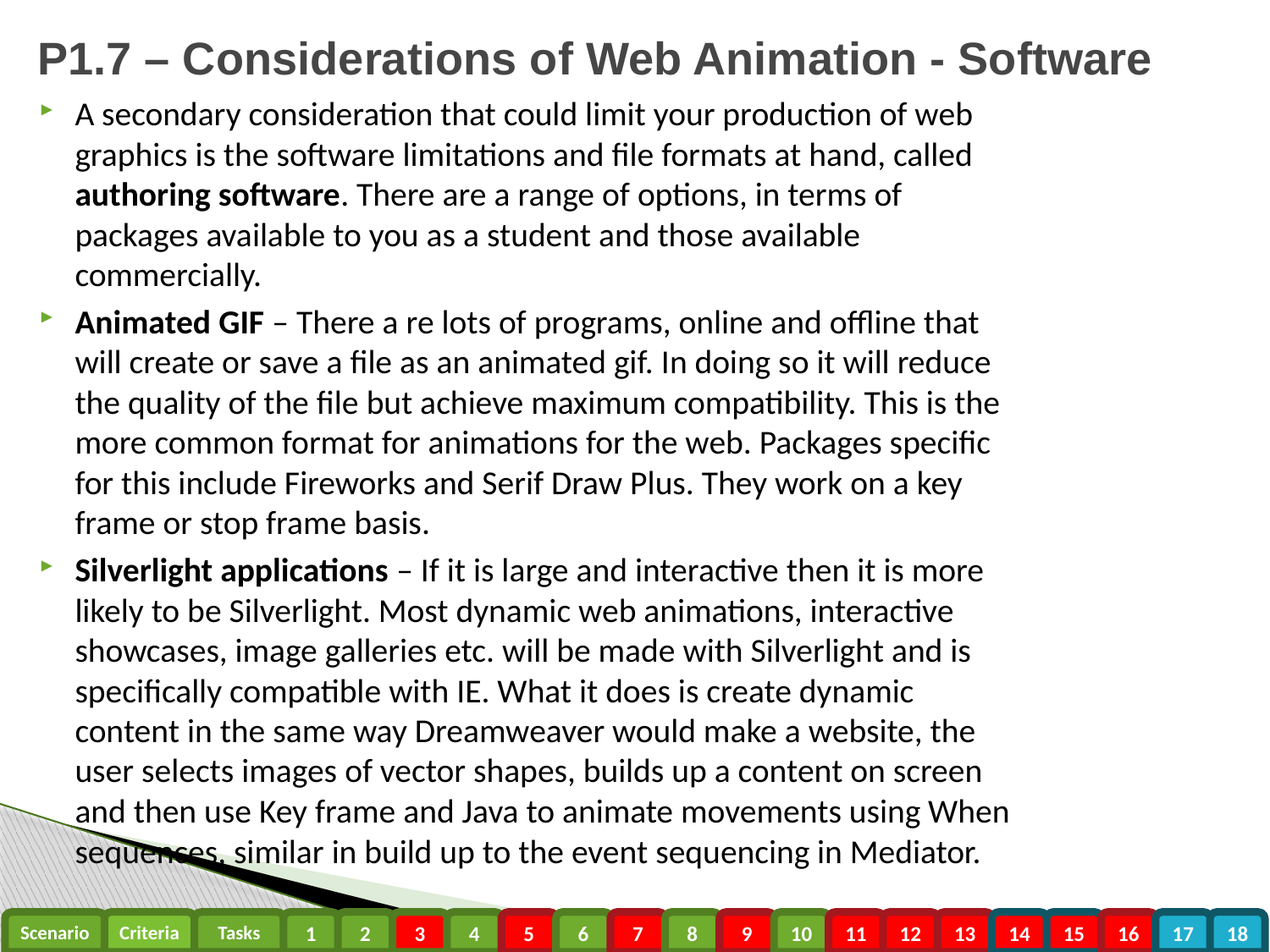

# P1.7 – Considerations of Web Animation - Software
A secondary consideration that could limit your production of web graphics is the software limitations and file formats at hand, called authoring software. There are a range of options, in terms of packages available to you as a student and those available commercially.
Animated GIF – There a re lots of programs, online and offline that will create or save a file as an animated gif. In doing so it will reduce the quality of the file but achieve maximum compatibility. This is the more common format for animations for the web. Packages specific for this include Fireworks and Serif Draw Plus. They work on a key frame or stop frame basis.
Silverlight applications – If it is large and interactive then it is more likely to be Silverlight. Most dynamic web animations, interactive showcases, image galleries etc. will be made with Silverlight and is specifically compatible with IE. What it does is create dynamic content in the same way Dreamweaver would make a website, the user selects images of vector shapes, builds up a content on screen and then use Key frame and Java to animate movements using When sequences, similar in build up to the event sequencing in Mediator.